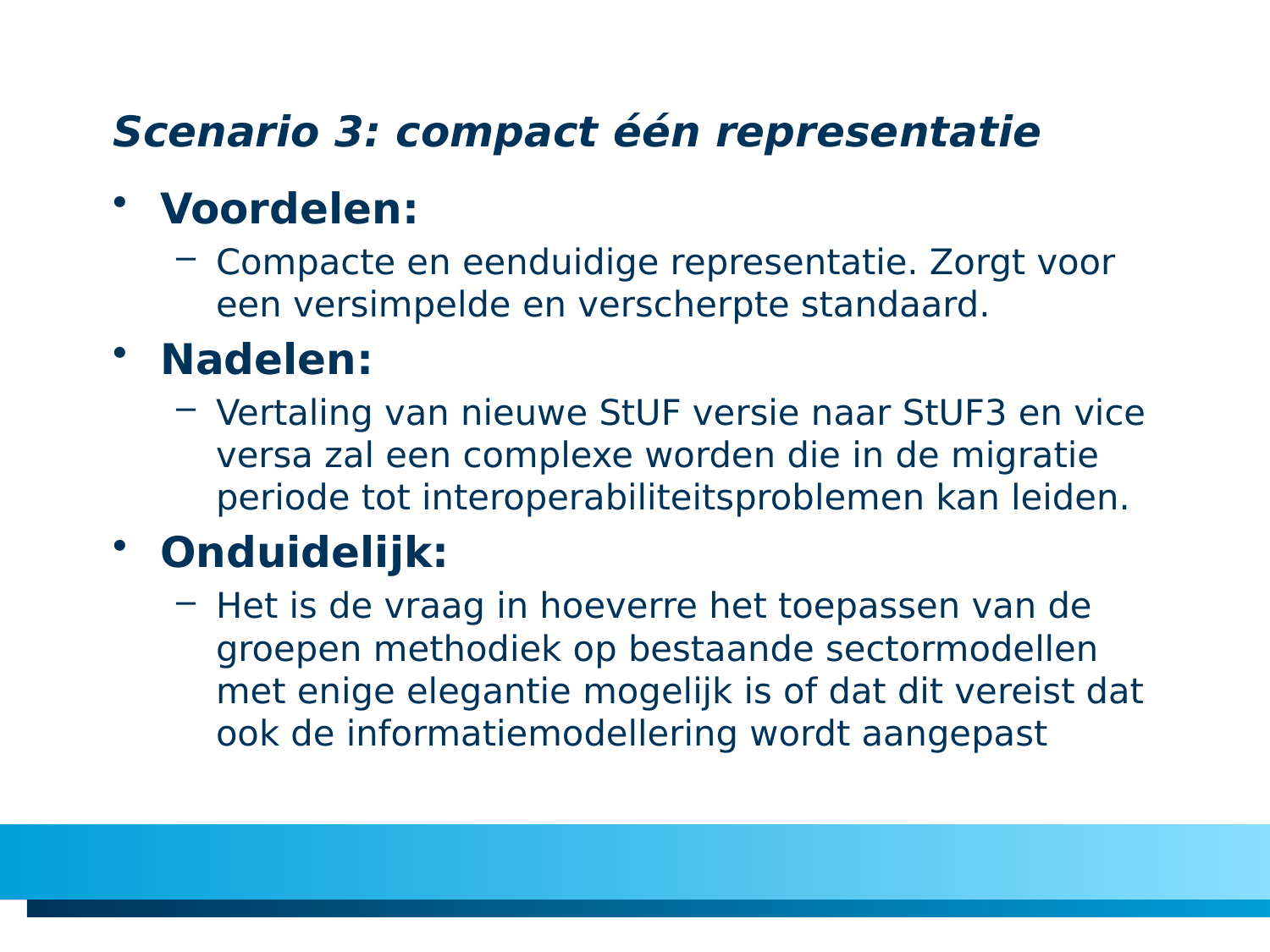

# Scenario 3: compact één representatie
Voordelen:
Compacte en eenduidige representatie. Zorgt voor een versimpelde en verscherpte standaard.
Nadelen:
Vertaling van nieuwe StUF versie naar StUF3 en vice versa zal een complexe worden die in de migratie periode tot interoperabiliteitsproblemen kan leiden.
Onduidelijk:
Het is de vraag in hoeverre het toepassen van de groepen methodiek op bestaande sectormodellen met enige elegantie mogelijk is of dat dit vereist dat ook de informatiemodellering wordt aangepast